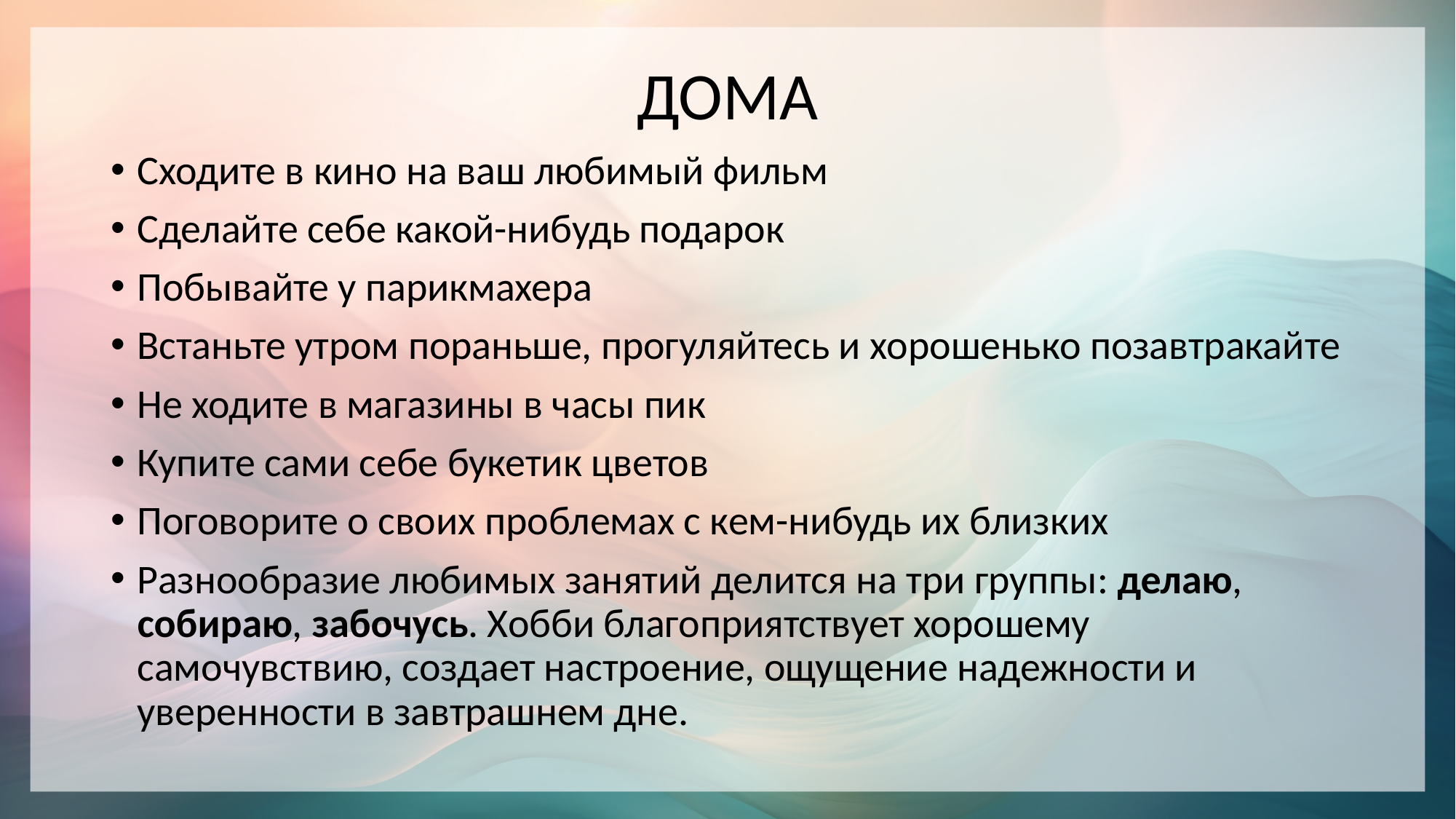

# ДОМА
Сходите в кино на ваш любимый фильм
Сделайте себе какой-нибудь подарок
Побывайте у парикмахера
Встаньте утром пораньше, прогуляйтесь и хорошенько позавтракайте
Не ходите в магазины в часы пик
Купите сами себе букетик цветов
Поговорите о своих проблемах с кем-нибудь их близких
Разнообразие любимых занятий делится на три группы: делаю, собираю, забочусь. Хобби благоприятствует хорошему самочувствию, создает настроение, ощущение надежности и уверенности в завтрашнем дне.